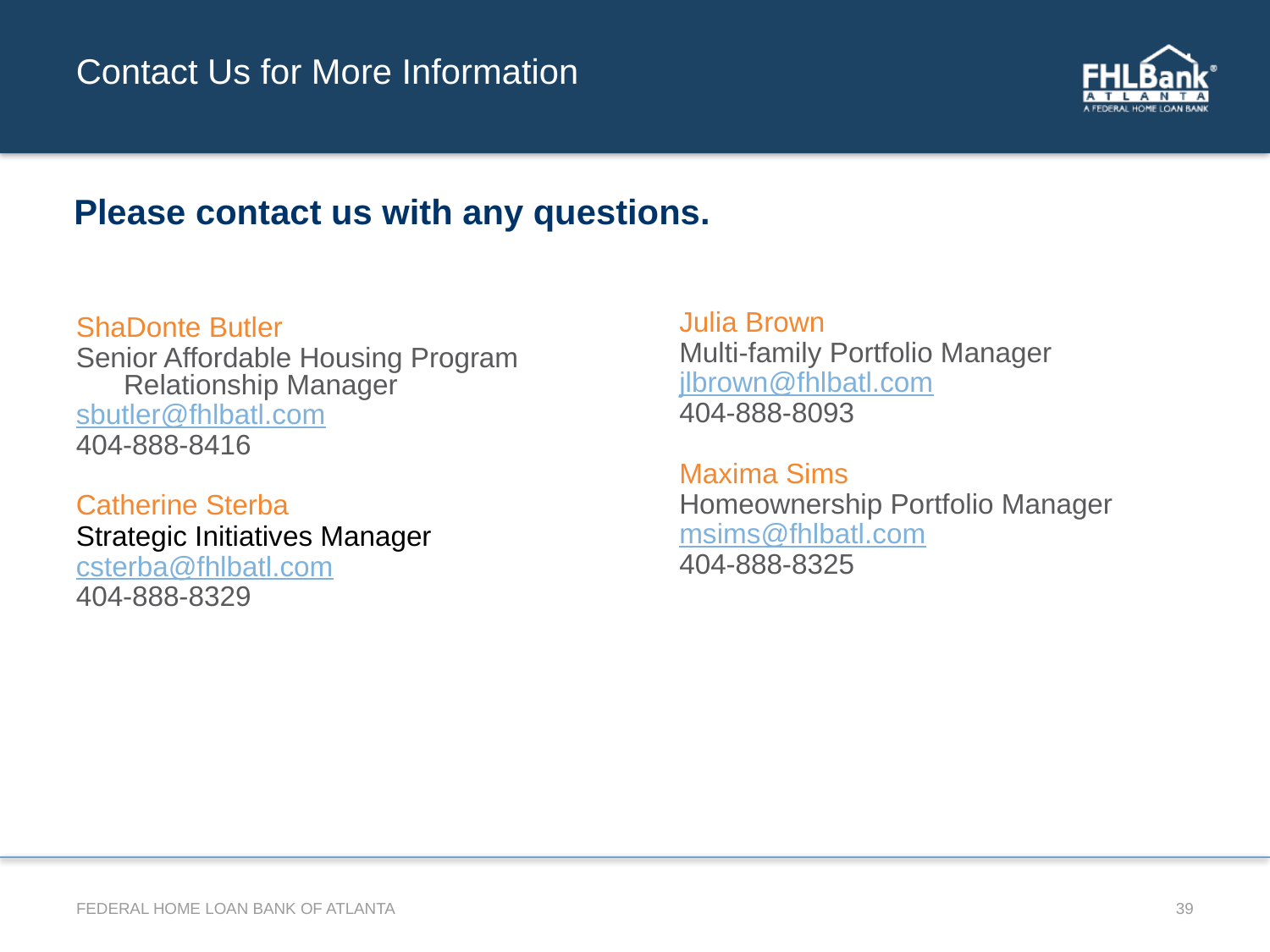

# Contact Us for More Information
Please contact us with any questions.
Julia Brown
Multi-family Portfolio Manager
jlbrown@fhlbatl.com
404-888-8093

Maxima Sims
Homeownership Portfolio Manager
msims@fhlbatl.com
404-888-8325

ShaDonte Butler
Senior Affordable Housing Program Relationship Manager
sbutler@fhlbatl.com
404-888-8416

Catherine Sterba
Strategic Initiatives Manager
csterba@fhlbatl.com
404-888-8329
FEDERAL HOME LOAN BANK OF ATLANTA
39